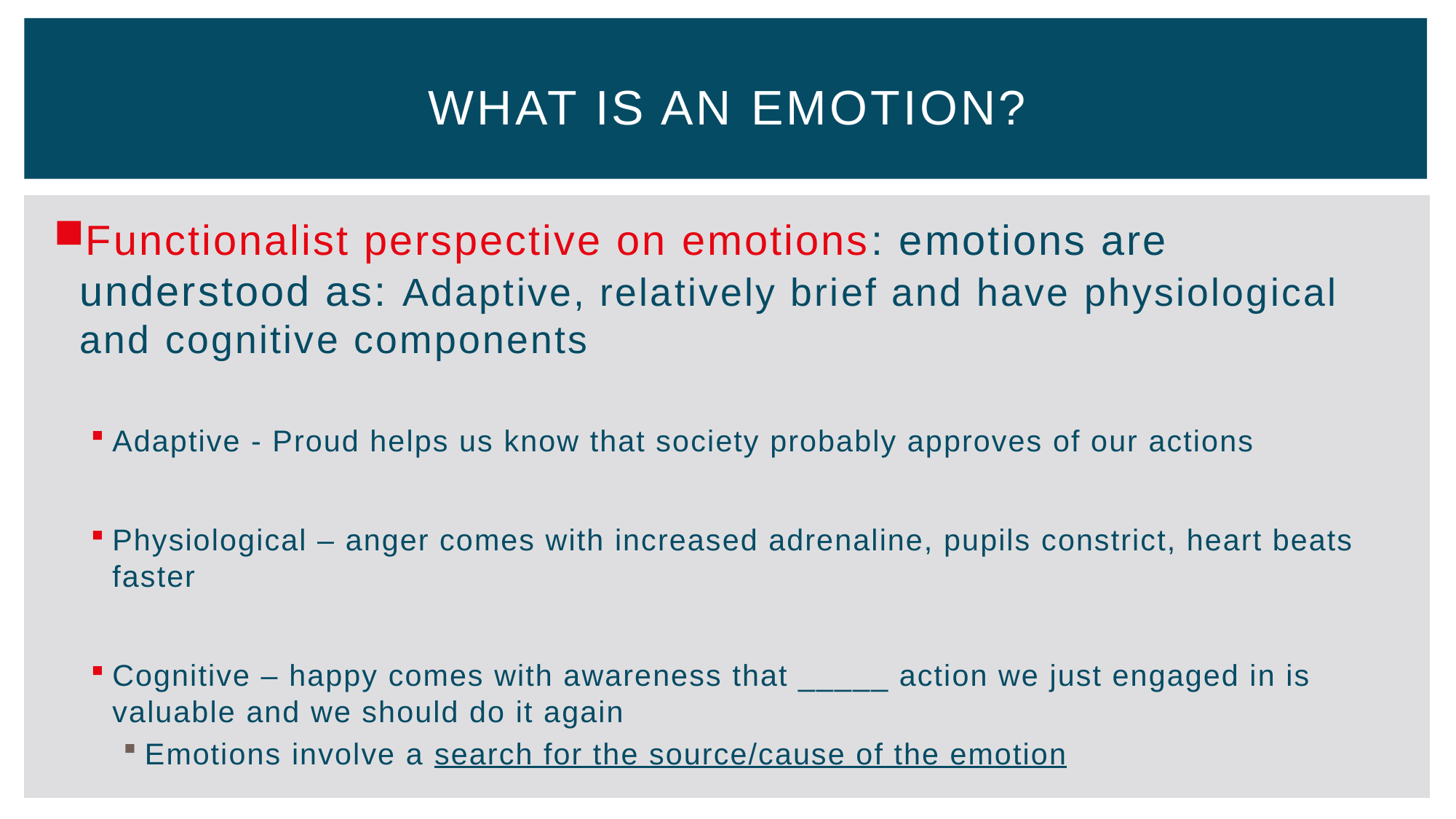

# What is an Emotion?

Functionalist perspective on emotions: emotions are understood as: Adaptive, relatively brief and have physiological and cognitive components

Adaptive - Proud helps us know that society probably approves of our actions

Physiological – anger comes with increased adrenaline, pupils constrict, heart beats faster

Cognitive – happy comes with awareness that _____ action we just engaged in is valuable and we should do it again
Emotions involve a search for the source/cause of the emotion